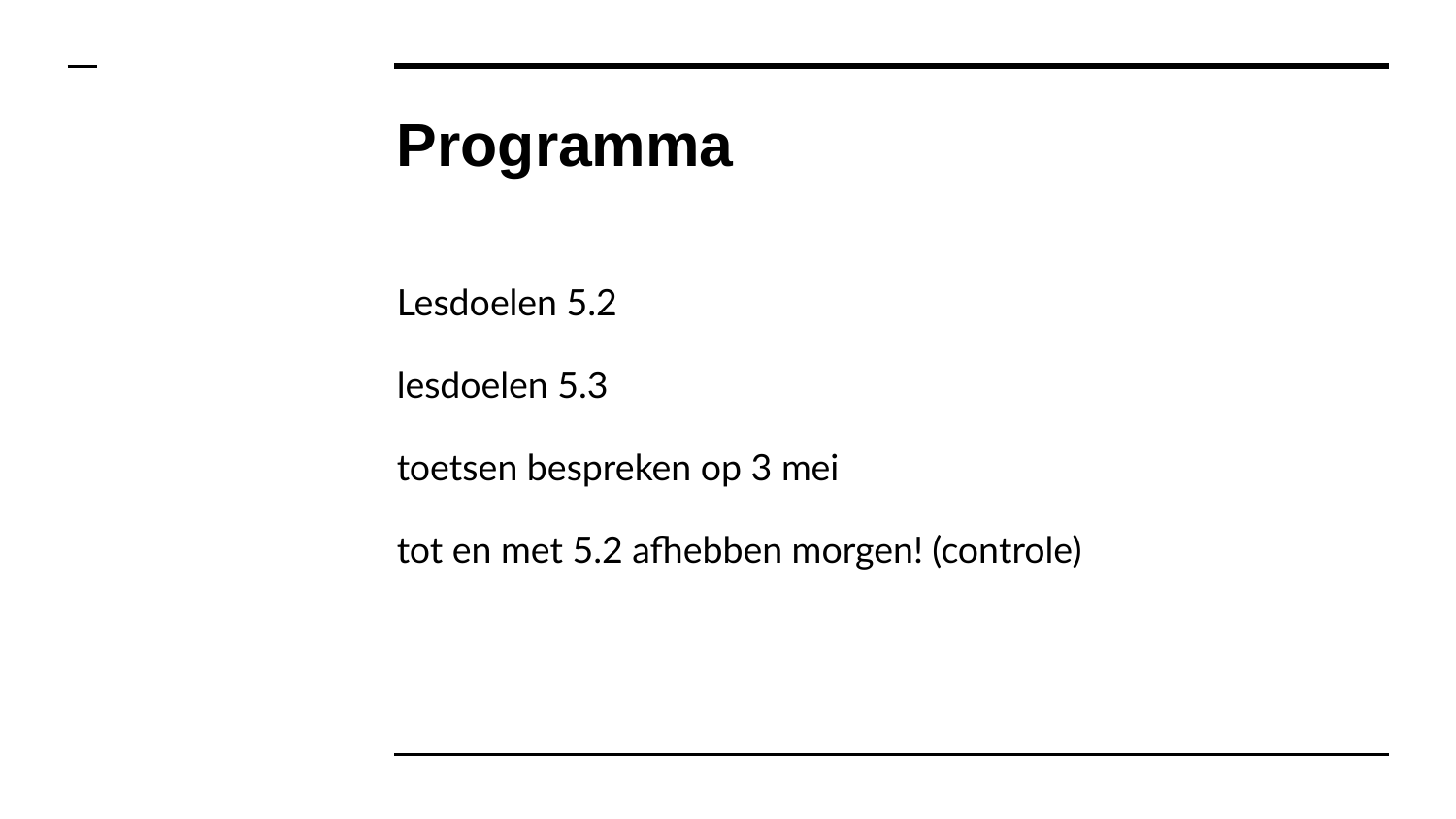

# Programma
Lesdoelen 5.2
lesdoelen 5.3
toetsen bespreken op 3 mei
tot en met 5.2 afhebben morgen! (controle)